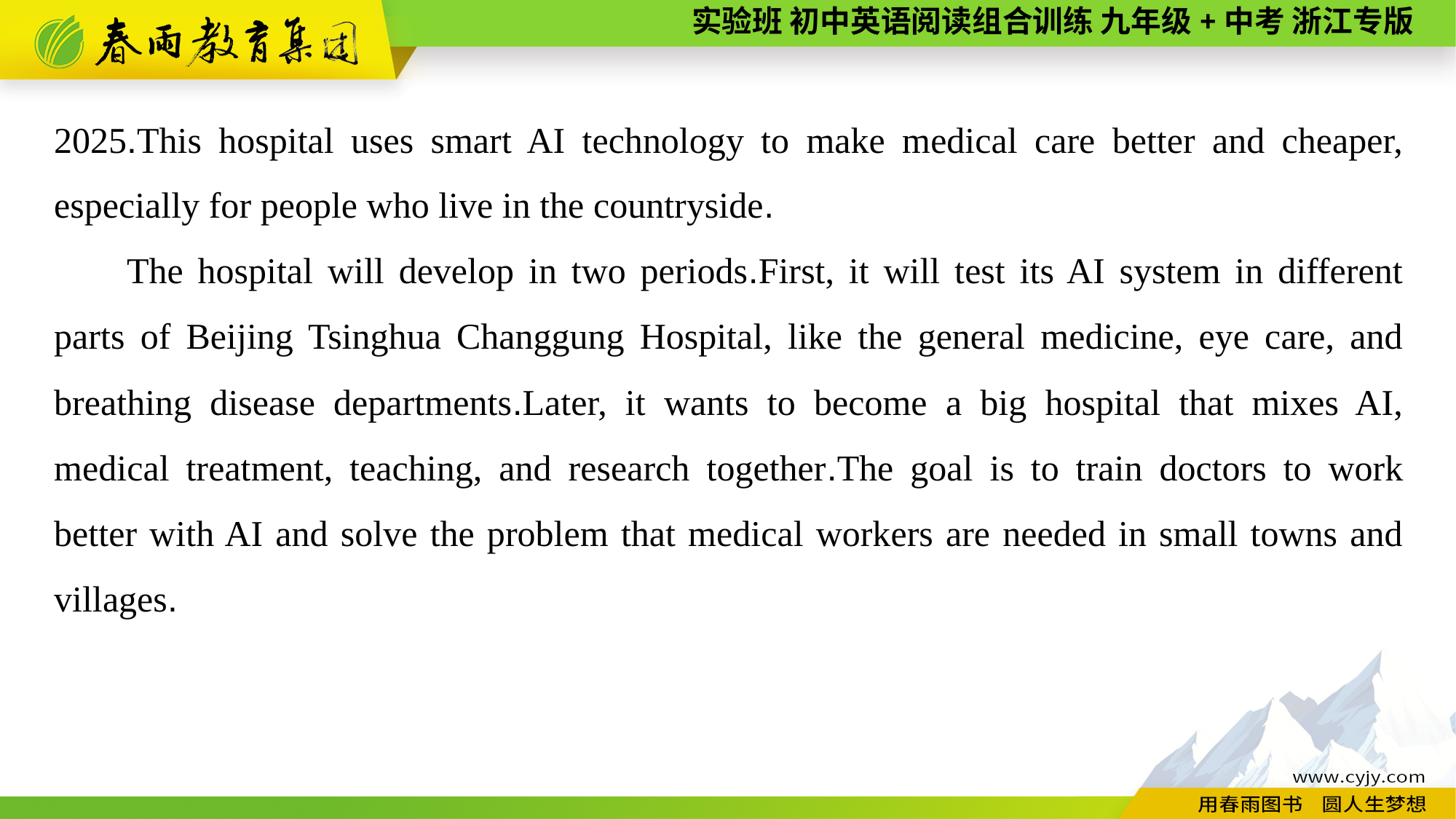

2025.This hospital uses smart AI technology to make medical care better and cheaper, especially for people who live in the countryside.
The hospital will develop in two periods.First, it will test its AI system in different parts of Beijing Tsinghua Changgung Hospital, like the general medicine, eye care, and breathing disease departments.Later, it wants to become a big hospital that mixes AI, medical treatment, teaching, and research together.The goal is to train doctors to work better with AI and solve the problem that medical workers are needed in small towns and villages.